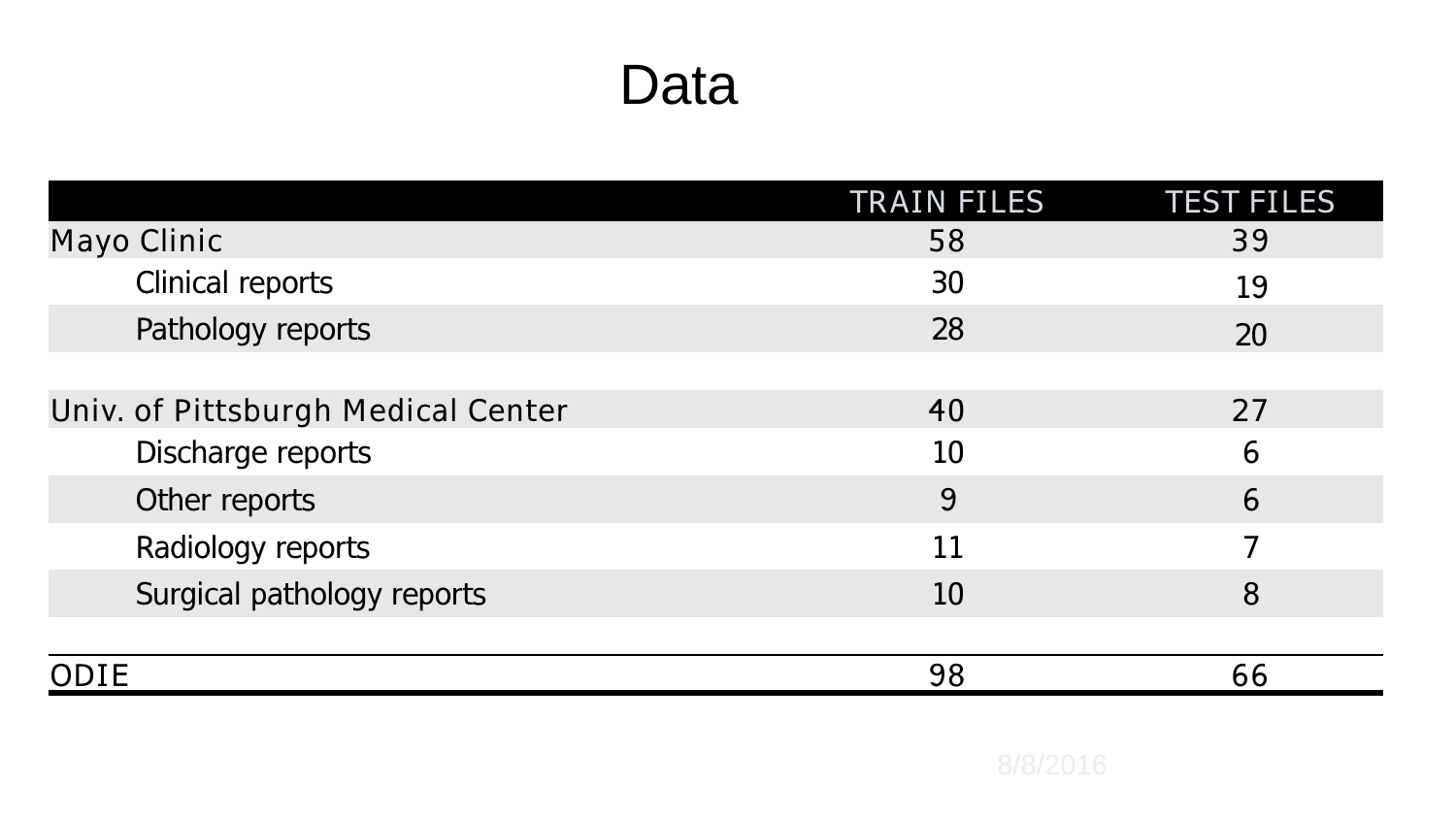

# Data
|  | TRAIN FILES | TEST FILES |
| --- | --- | --- |
| Mayo Clinic | 58 | 39 |
| Clinical reports | 30 | 19 |
| Pathology reports | 28 | 20 |
|  |  |  |
| Univ. of Pittsburgh Medical Center | 40 | 27 |
| Discharge reports | 10 | 6 |
| Other reports | 9 | 6 |
| Radiology reports | 11 | 7 |
| Surgical pathology reports | 10 | 8 |
|  |  |  |
| ODIE | 98 | 66 |
8/8/2016
30